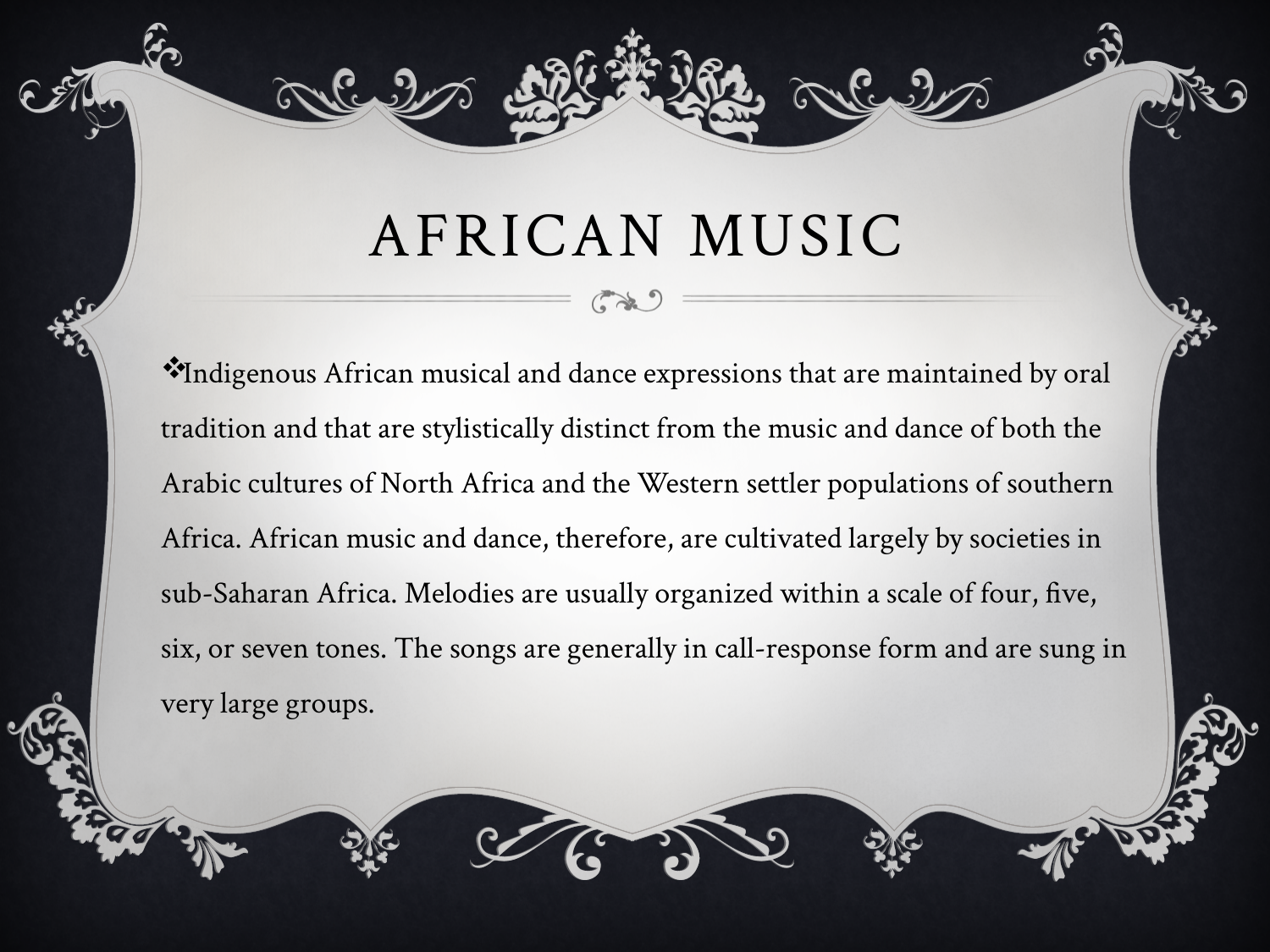

# African music
Indigenous African musical and dance expressions that are maintained by oral tradition and that are stylistically distinct from the music and dance of both the Arabic cultures of North Africa and the Western settler populations of southern Africa. African music and dance, therefore, are cultivated largely by societies in sub-Saharan Africa. Melodies are usually organized within a scale of four, five, six, or seven tones. The songs are generally in call-response form and are sung in very large groups.